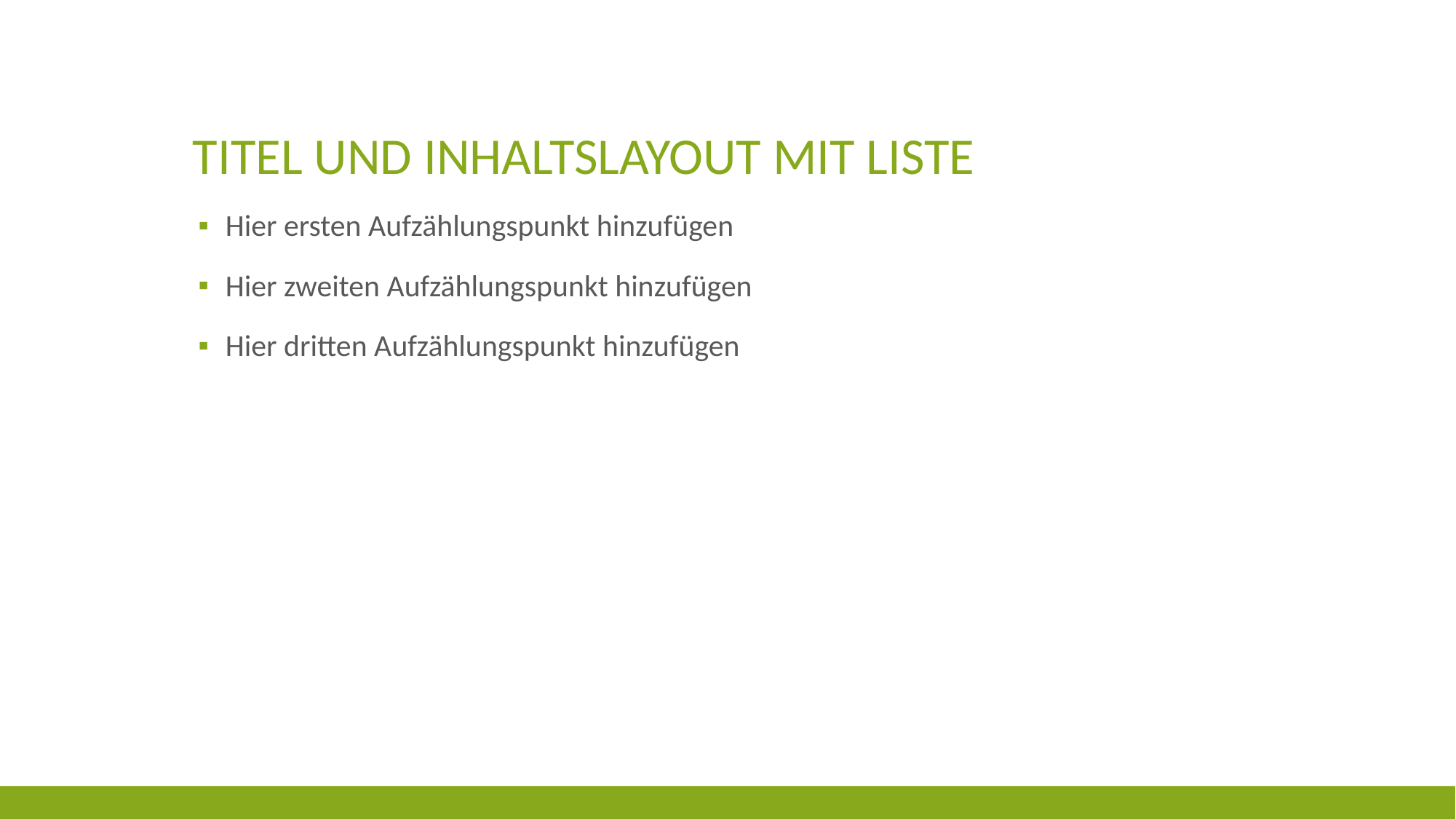

# Titel und Inhaltslayout mit Liste
Hier ersten Aufzählungspunkt hinzufügen
Hier zweiten Aufzählungspunkt hinzufügen
Hier dritten Aufzählungspunkt hinzufügen